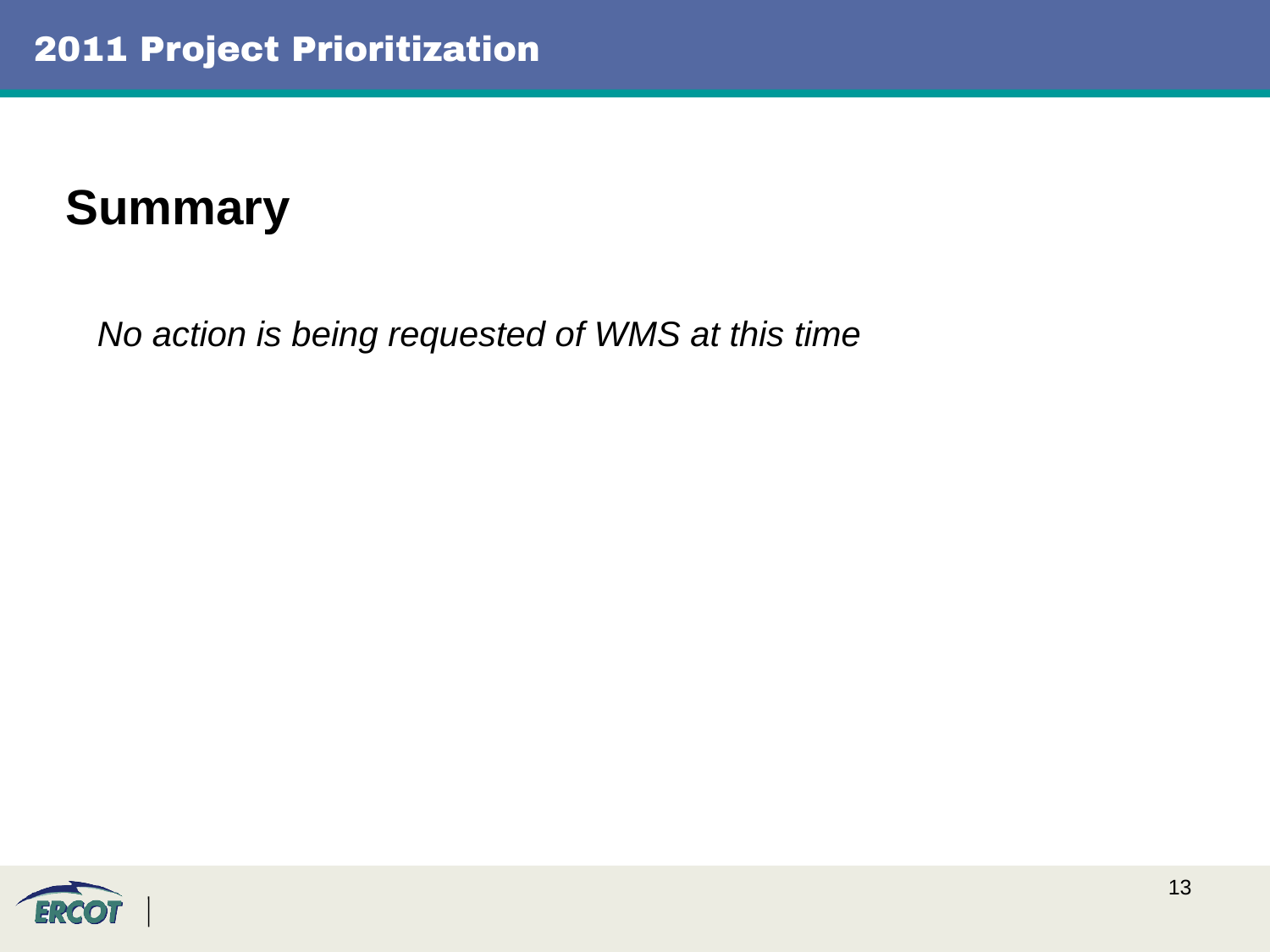

# 2011 Project Prioritization
Summary

	No action is being requested of WMS at this time